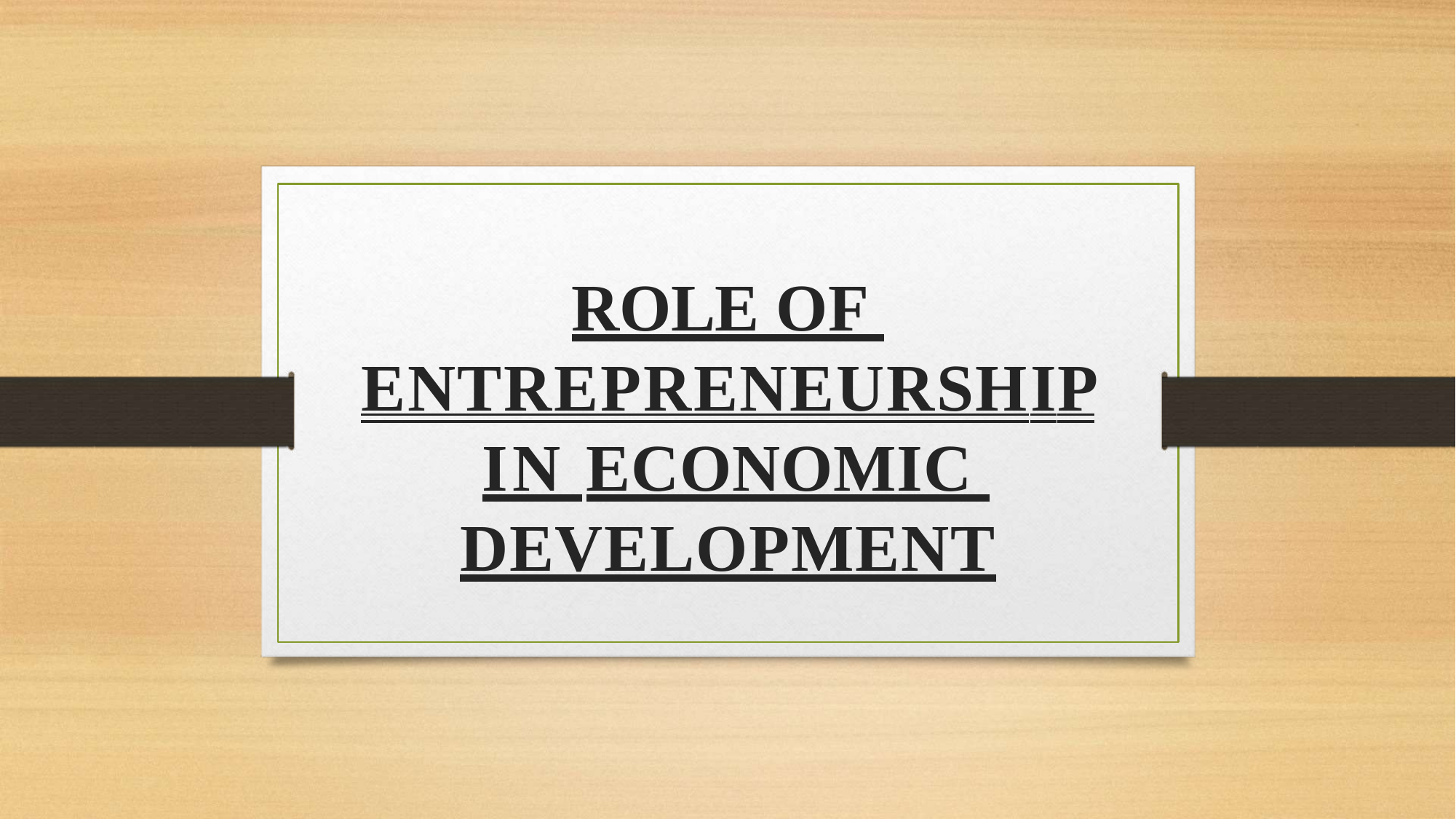

# ROLE OF  ENTREPRENEURSHIP  IN ECONOMIC  DEVELOPMENT